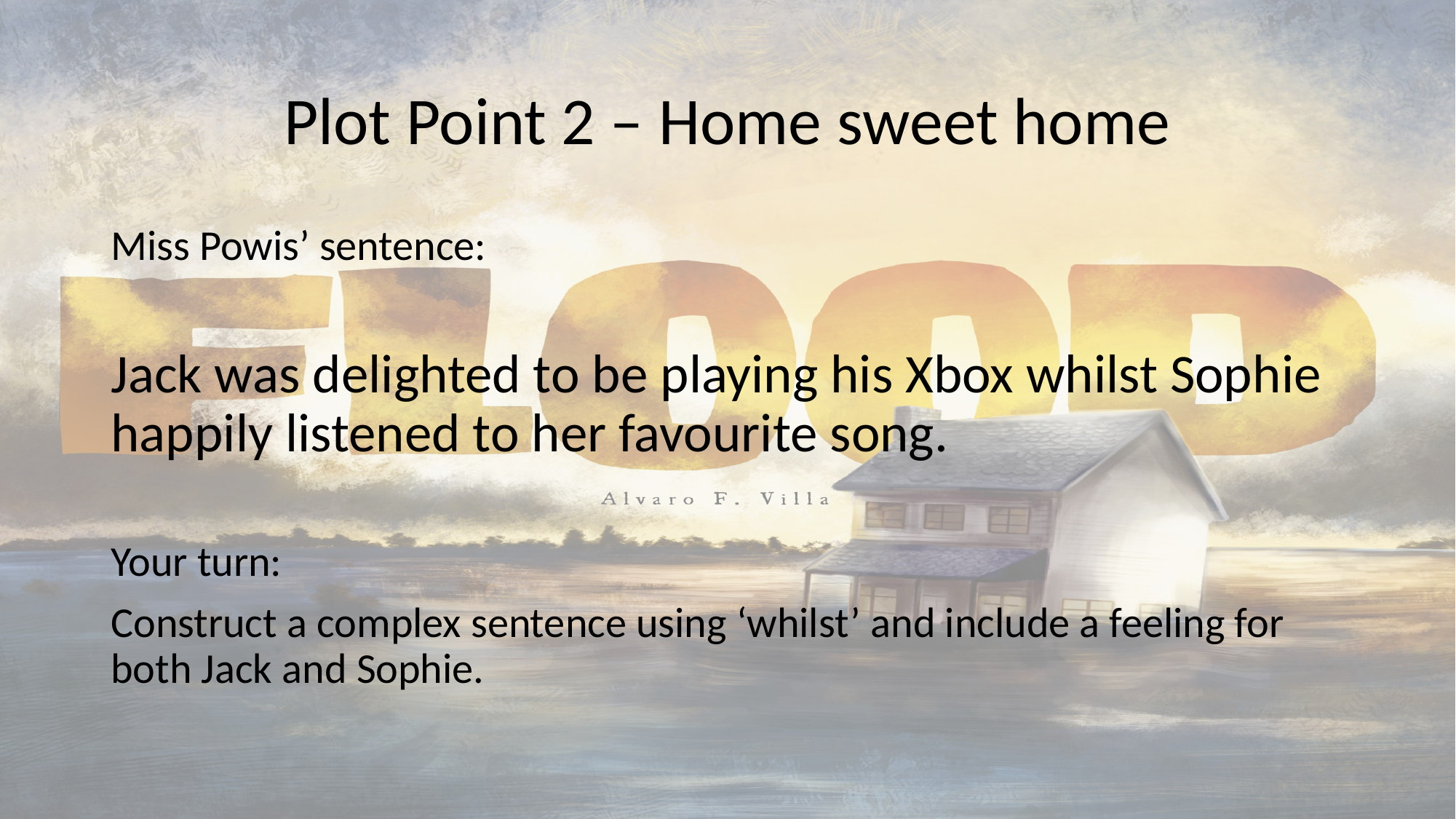

# Plot Point 2 – Home sweet home
Miss Powis’ sentence:

Jack was delighted to be playing his Xbox whilst Sophie happily listened to her favourite song.

Your turn:
Construct a complex sentence using ‘whilst’ and include a feeling for both Jack and Sophie.